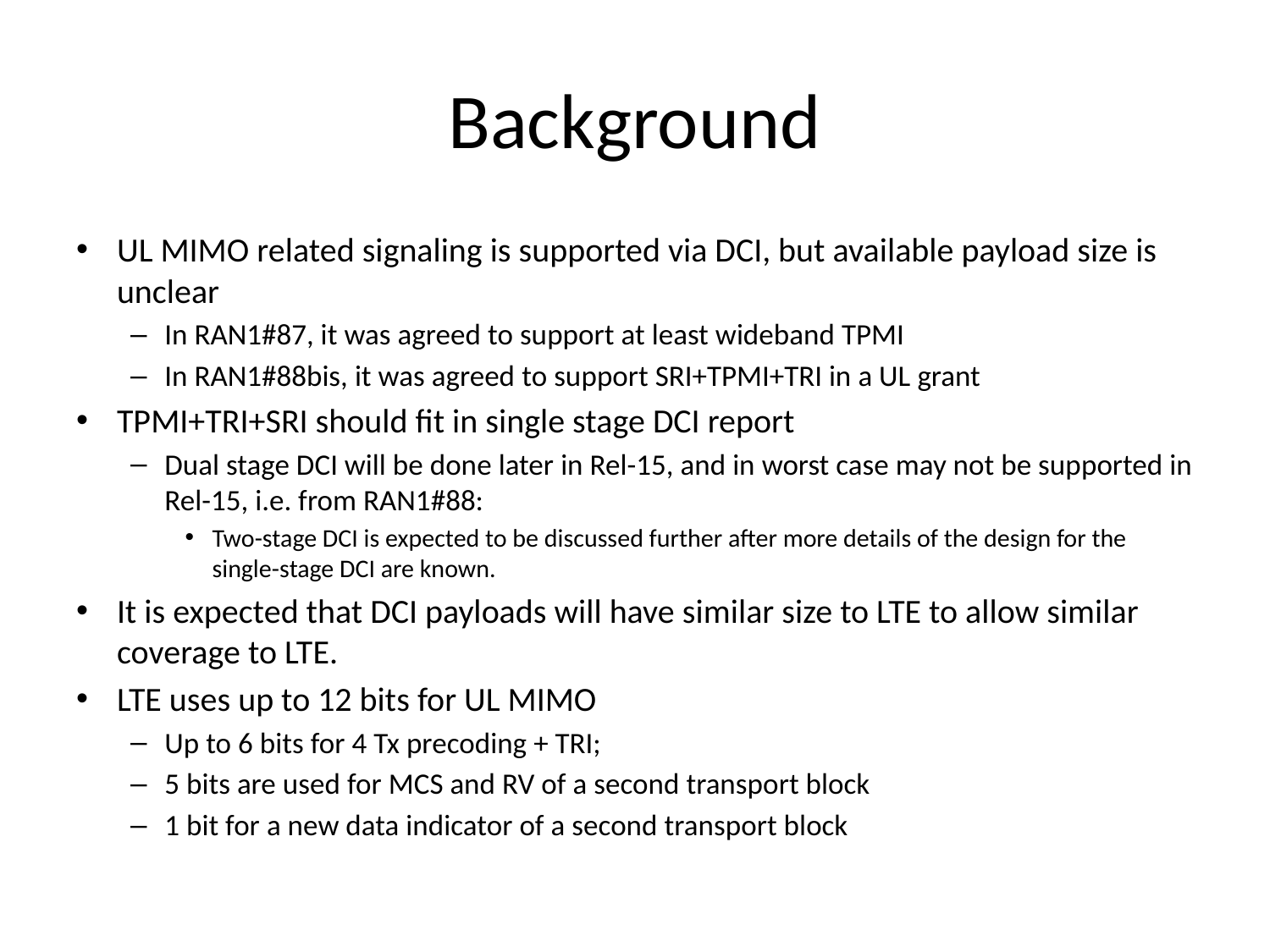

# Background
UL MIMO related signaling is supported via DCI, but available payload size is unclear
In RAN1#87, it was agreed to support at least wideband TPMI
In RAN1#88bis, it was agreed to support SRI+TPMI+TRI in a UL grant
TPMI+TRI+SRI should fit in single stage DCI report
Dual stage DCI will be done later in Rel-15, and in worst case may not be supported in Rel-15, i.e. from RAN1#88:
Two-stage DCI is expected to be discussed further after more details of the design for the single-stage DCI are known.
It is expected that DCI payloads will have similar size to LTE to allow similar coverage to LTE.
LTE uses up to 12 bits for UL MIMO
Up to 6 bits for 4 Tx precoding + TRI;
5 bits are used for MCS and RV of a second transport block
1 bit for a new data indicator of a second transport block